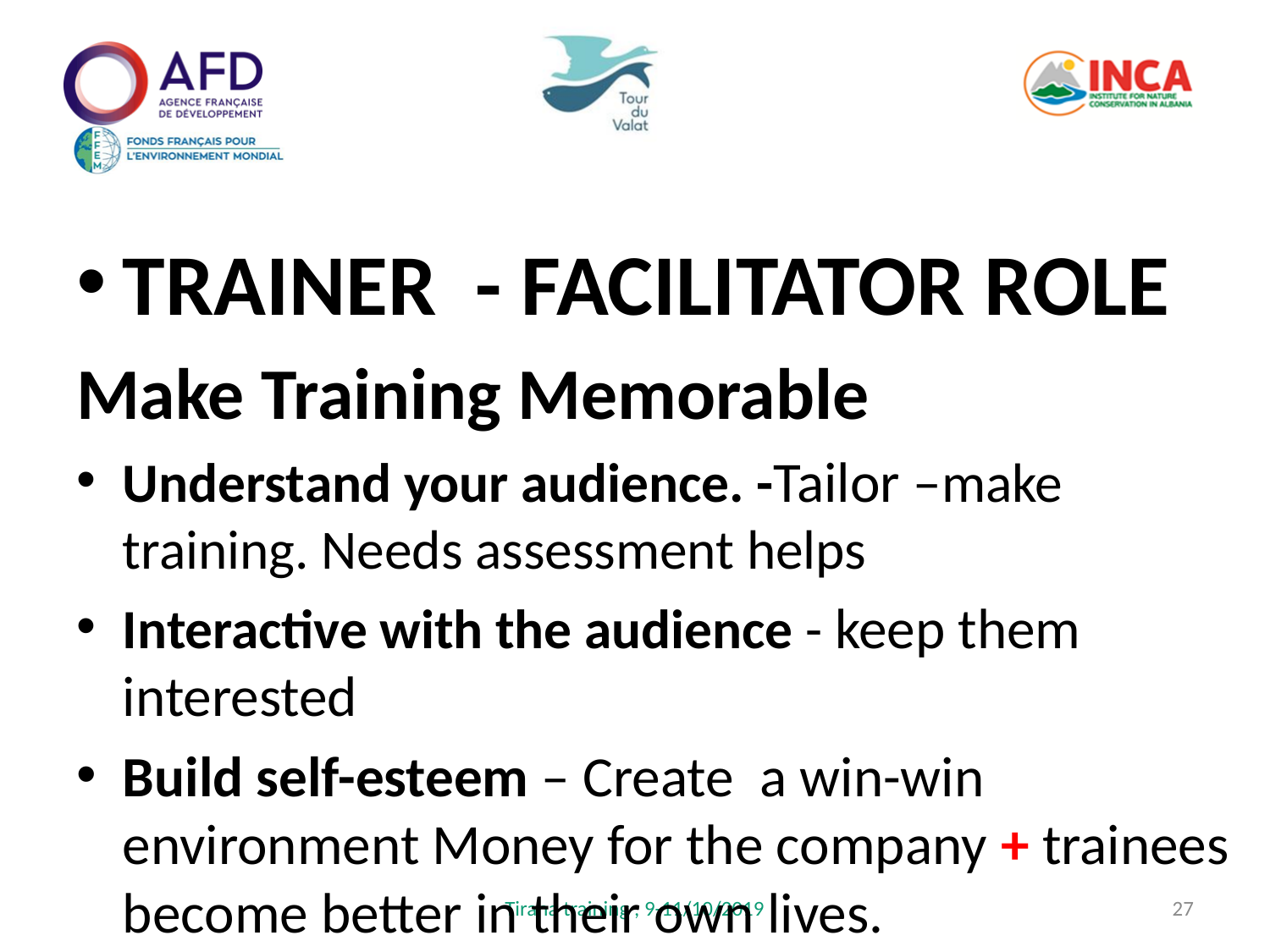

TRAINER  - FACILITATOR ROLE
Make Training Memorable
Understand your audience. -Tailor –make training. Needs assessment helps
Interactive with the audience - keep them interested
Build self-esteem – Create  a win-win environment Money for the company + trainees become better in their own lives.

Tirana training , 9-11/10/2019
27